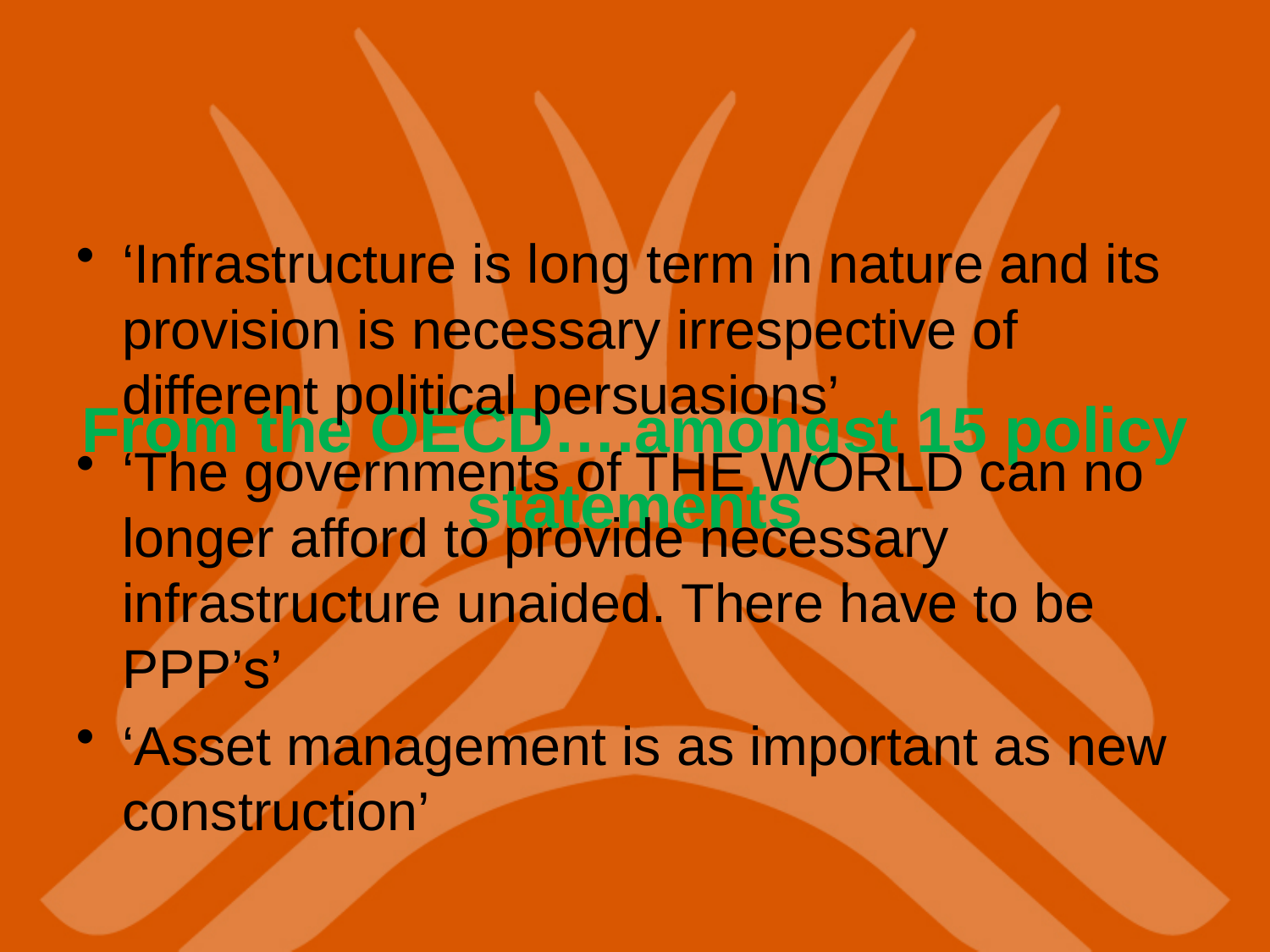

‘Infrastructure is long term in nature and its provision is necessary irrespective of different political persuasions’
‘The governments of THE WORLD can no longer afford to provide necessary infrastructure unaided. There have to be PPP’s’
‘Asset management is as important as new construction’
# From the OECD….amongst 15 policy statements